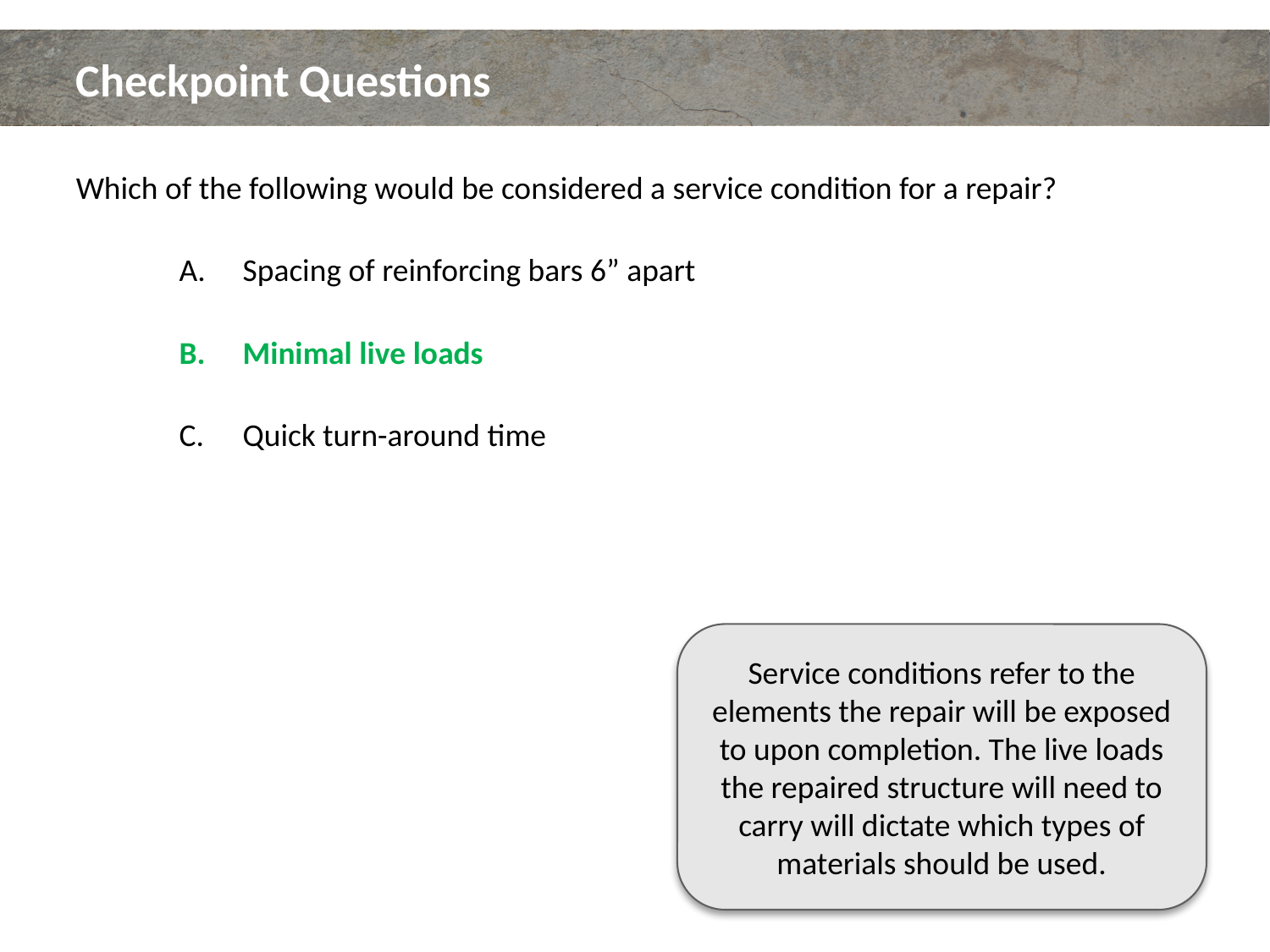

# Checkpoint Questions
Which of the following would be considered a service condition for a repair?
Spacing of reinforcing bars 6” apart
Minimal live loads
Quick turn-around time
Service conditions refer to the elements the repair will be exposed to upon completion. The live loads the repaired structure will need to carry will dictate which types of materials should be used.